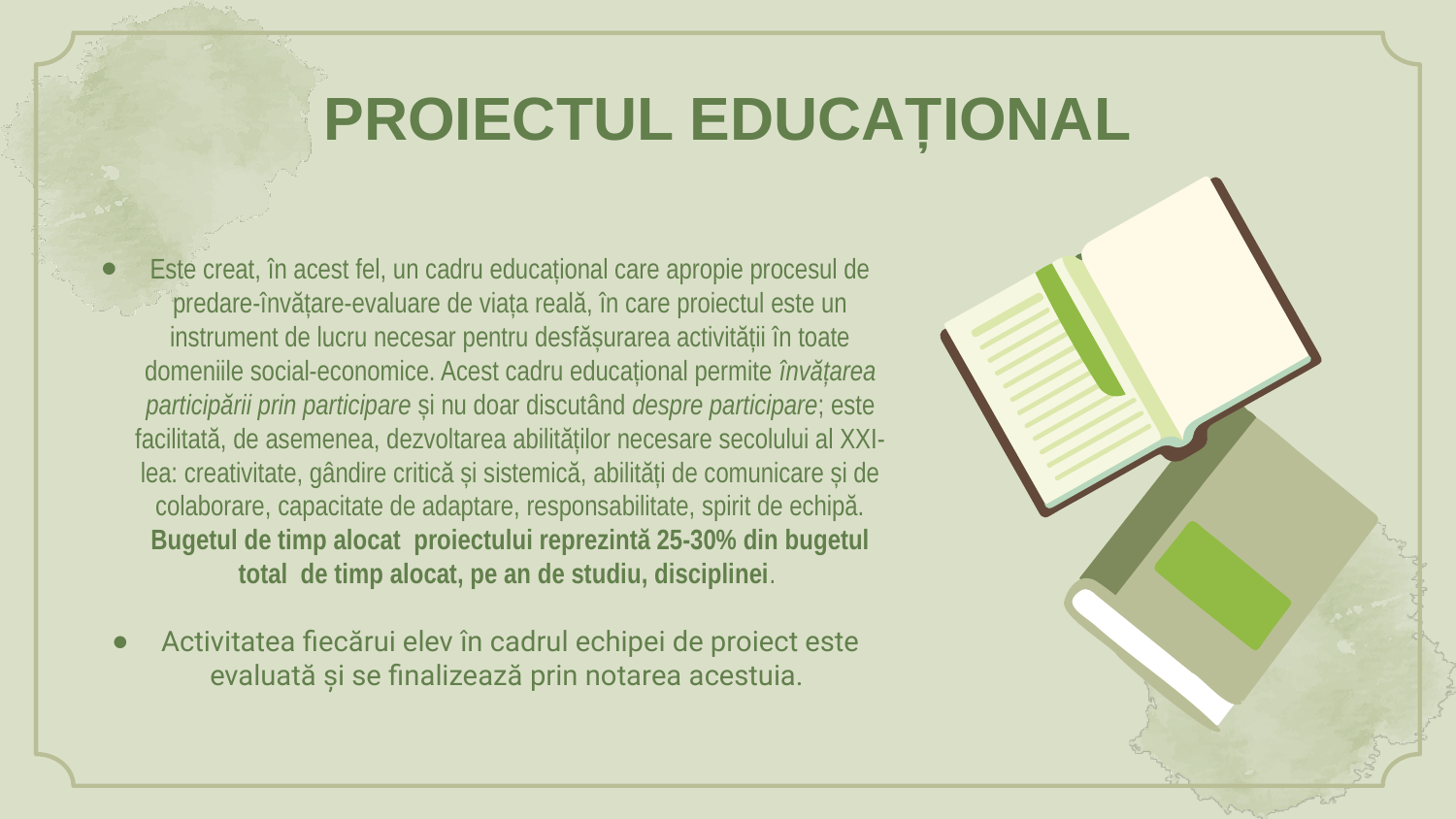

# PROIECTUL EDUCAȚIONAL

Este creat, în acest fel, un cadru educațional care apropie procesul de predare-învățare-evaluare de viața reală, în care proiectul este un instrument de lucru necesar pentru desfășurarea activității în toate domeniile social-economice. Acest cadru educațional permite învățarea participării prin participare și nu doar discutând despre participare; este facilitată, de asemenea, dezvoltarea abilităților necesare secolului al XXI-lea: creativitate, gândire critică și sistemică, abilități de comunicare și de colaborare, capacitate de adaptare, responsabilitate, spirit de echipă. Bugetul de timp alocat  proiectului reprezintă 25-30% din bugetul total  de timp alocat, pe an de studiu, disciplinei.

Activitatea fiecărui elev în cadrul echipei de proiect este evaluată și se finalizează prin notarea acestuia.